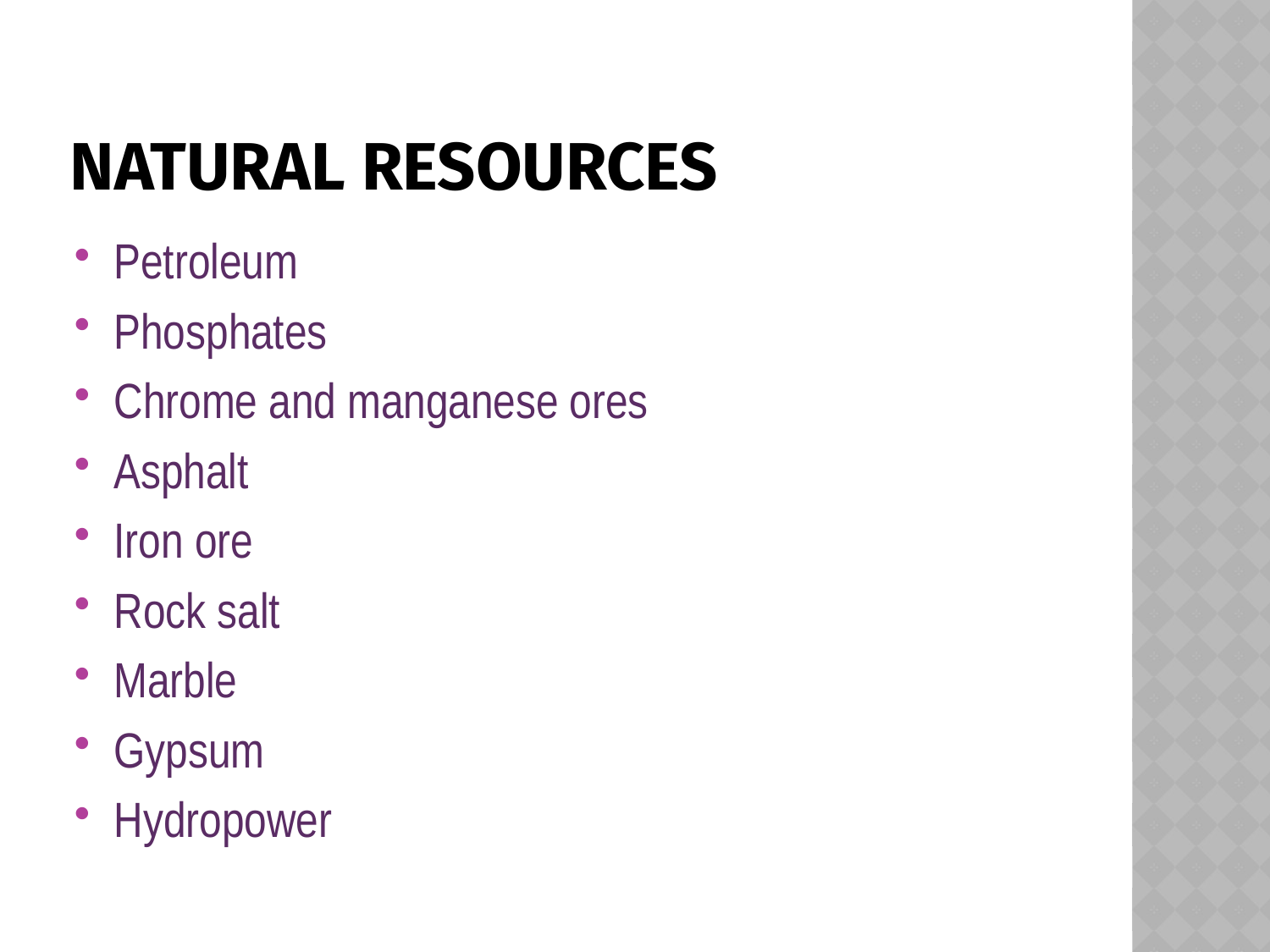

# Natural Resources
Petroleum
Phosphates
Chrome and manganese ores
Asphalt
Iron ore
Rock salt
Marble
Gypsum
Hydropower